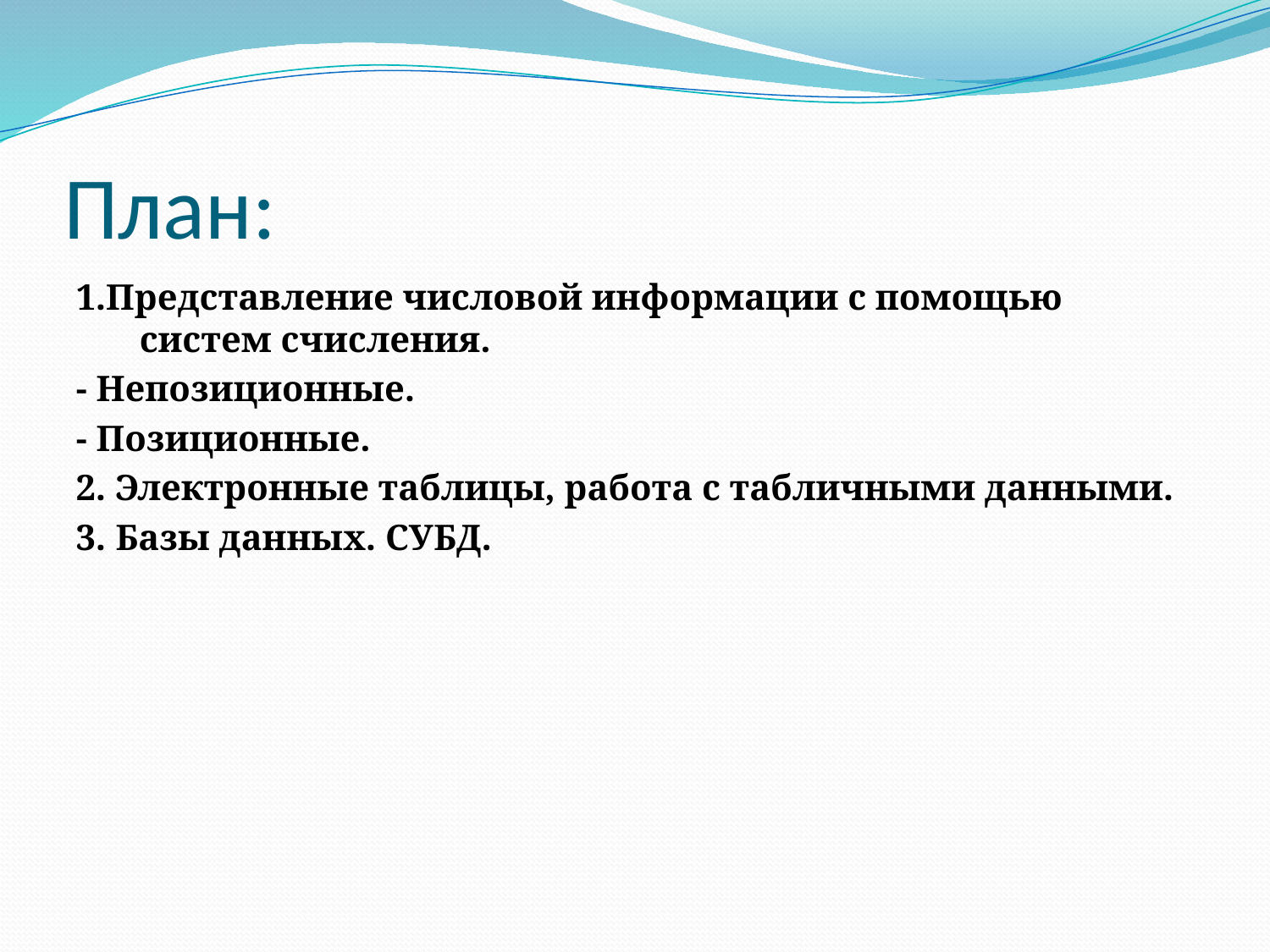

# План:
1.Представление числовой информации с помощью систем счисления.
- Непозиционные.
- Позиционные.
2. Электронные таблицы, работа с табличными данными.
3. Базы данных. СУБД.